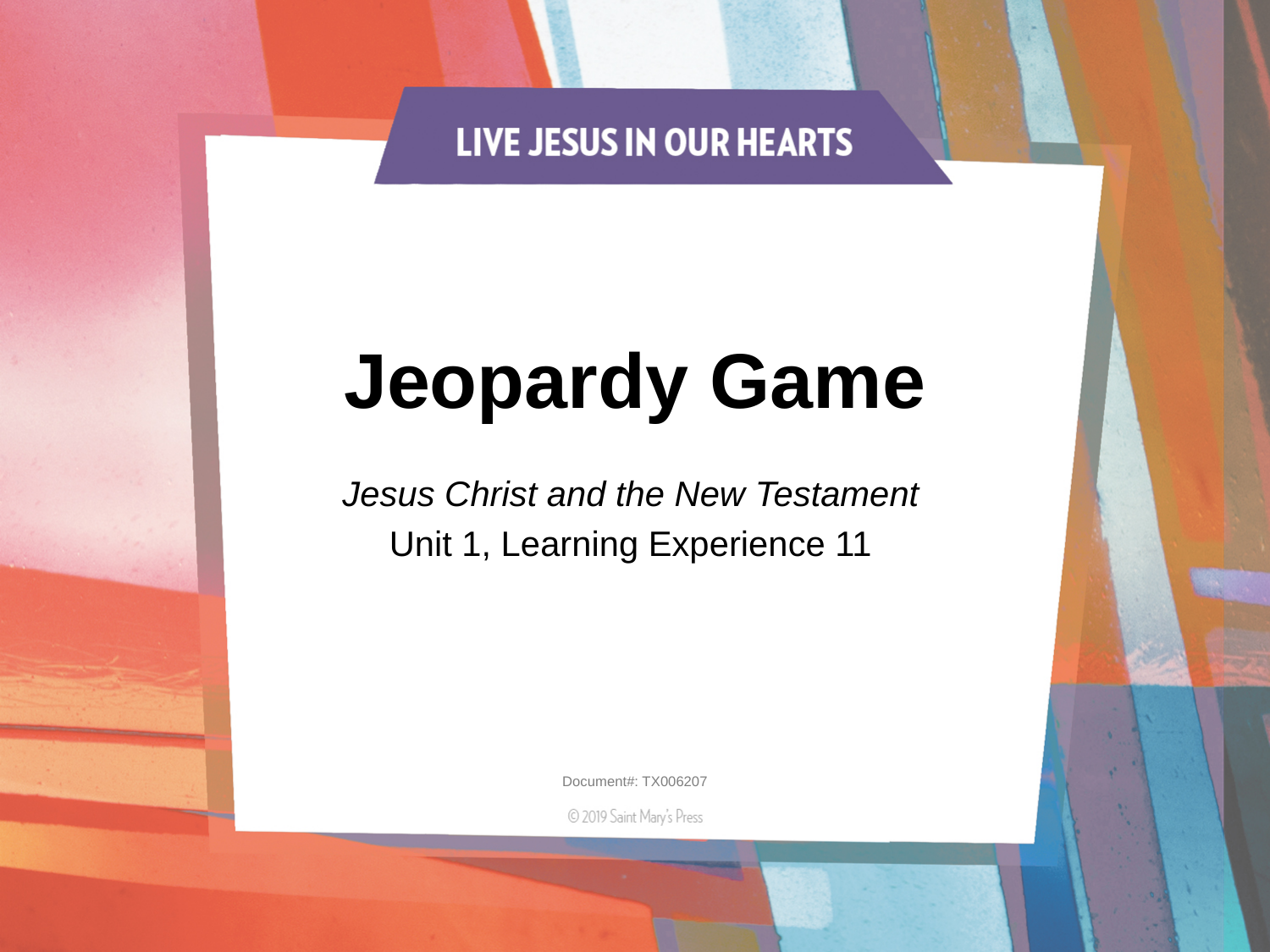

Jeopardy Game
Jesus Christ and the New Testament
Unit 1, Learning Experience 11
Document#: TX006207